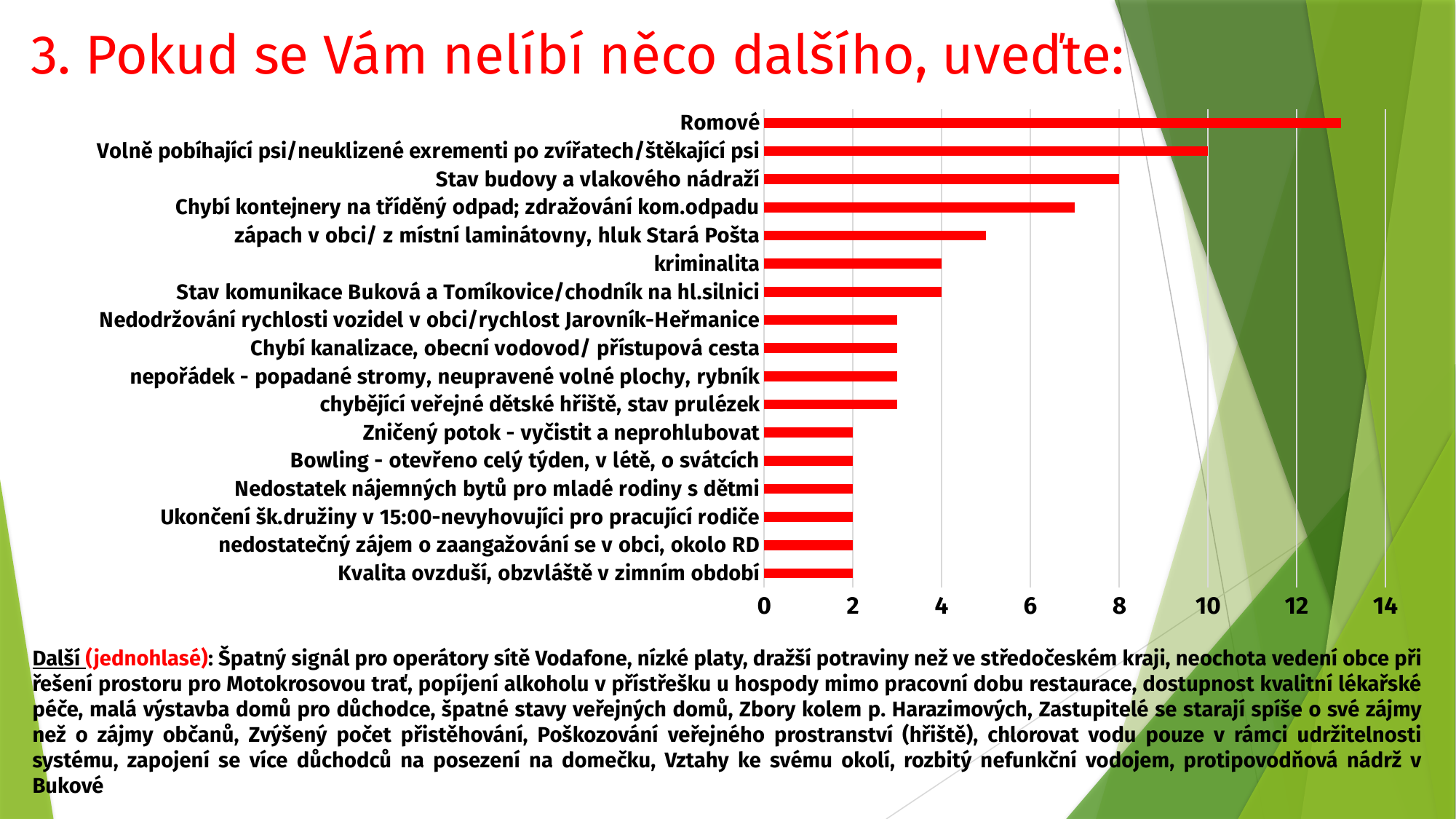

# 3. Pokud se Vám nelíbí něco dalšího, uveďte:

### Chart

| Category | Řada 1 |
|---|---|
| Kvalita ovzduší, obzvláště v zimním období | 2.0 |
| nedostatečný zájem o zaangažování se v obci, okolo RD | 2.0 |
| Ukončení šk.družiny v 15:00-nevyhovujíci pro pracující rodiče | 2.0 |
| Nedostatek nájemných bytů pro mladé rodiny s dětmi | 2.0 |
| Bowling - otevřeno celý týden, v létě, o svátcích | 2.0 |
| Zničený potok - vyčistit a neprohlubovat | 2.0 |
| chybějící veřejné dětské hřiště, stav prulézek | 3.0 |
| nepořádek - popadané stromy, neupravené volné plochy, rybník | 3.0 |
| Chybí kanalizace, obecní vodovod/ přístupová cesta | 3.0 |
| Nedodržování rychlosti vozidel v obci/rychlost Jarovník-Heřmanice | 3.0 |
| Stav komunikace Buková a Tomíkovice/chodník na hl.silnici | 4.0 |
| kriminalita | 4.0 |
| zápach v obci/ z místní laminátovny, hluk Stará Pošta | 5.0 |
| Chybí kontejnery na tříděný odpad; zdražování kom.odpadu | 7.0 |
| Stav budovy a vlakového nádraží | 8.0 |
| Volně pobíhající psi/neuklizené exrementi po zvířatech/štěkající psi | 10.0 |
| Romové | 13.0 |
Další (jednohlasé): Špatný signál pro operátory sítě Vodafone, nízké platy, dražší potraviny než ve středočeském kraji, neochota vedení obce při řešení prostoru pro Motokrosovou trať, popíjení alkoholu v přístřešku u hospody mimo pracovní dobu restaurace, dostupnost kvalitní lékařské péče, malá výstavba domů pro důchodce, špatné stavy veřejných domů, Zbory kolem p. Harazimových, Zastupitelé se starají spíše o své zájmy než o zájmy občanů, Zvýšený počet přistěhování, Poškozování veřejného prostranství (hřiště), chlorovat vodu pouze v rámci udržitelnosti systému, zapojení se více důchodců na posezení na domečku, Vztahy ke svému okolí, rozbitý nefunkční vodojem, protipovodňová nádrž v Bukové